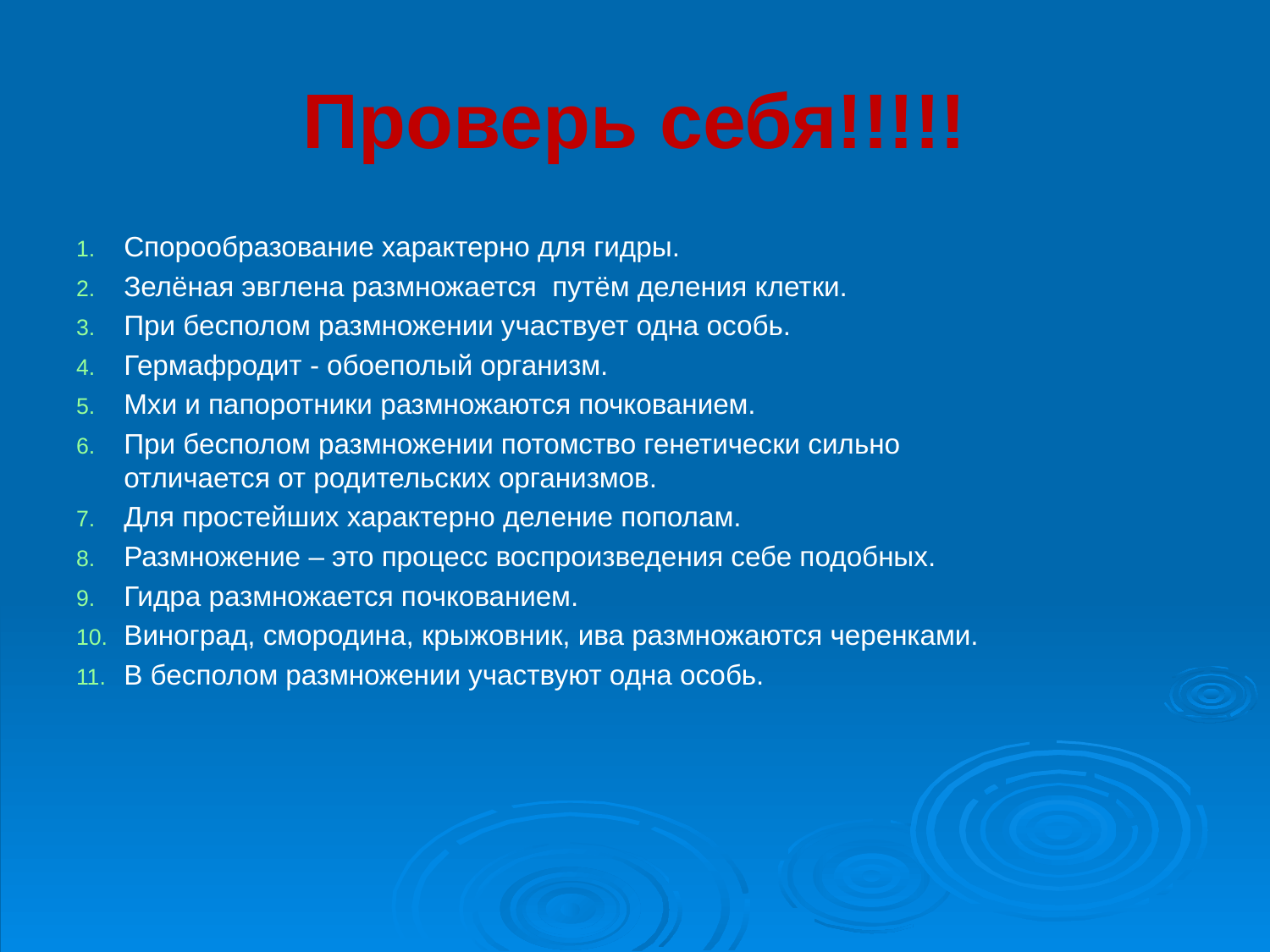

# Проверь себя!!!!!
Спорообразование характерно для гидры.
Зелёная эвглена размножается  путём деления клетки.
При бесполом размножении участвует одна особь.
Гермафродит - обоеполый организм.
Мхи и папоротники размножаются почкованием.
При бесполом размножении потомство генетически сильно отличается от родительских организмов.
Для простейших характерно деление пополам.
Размножение – это процесс воспроизведения себе подобных.
Гидра размножается почкованием.
Виноград, смородина, крыжовник, ива размножаются черенками.
В бесполом размножении участвуют одна особь.